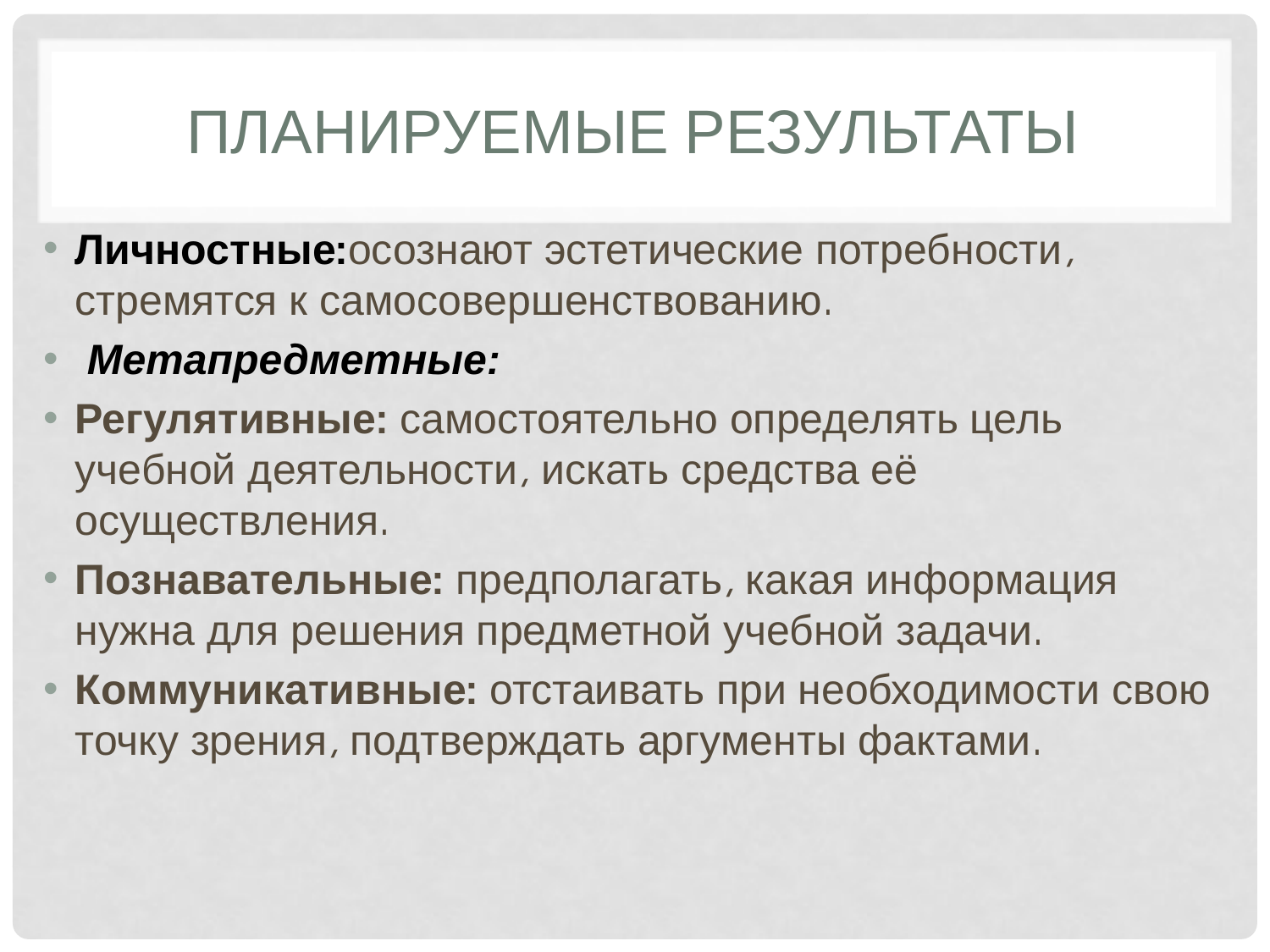

# Планируемые результаты
Личностные:осознают эстетические потребности, стремятся к самосовершенствованию.
 Метапредметные:
Регулятивные: самостоятельно определять цель учебной деятельности, искать средства её осуществления.
Познавательные: предполагать, какая информация нужна для решения предметной учебной задачи.
Коммуникативные: отстаивать при необходимости свою точку зрения, подтверждать аргументы фактами.